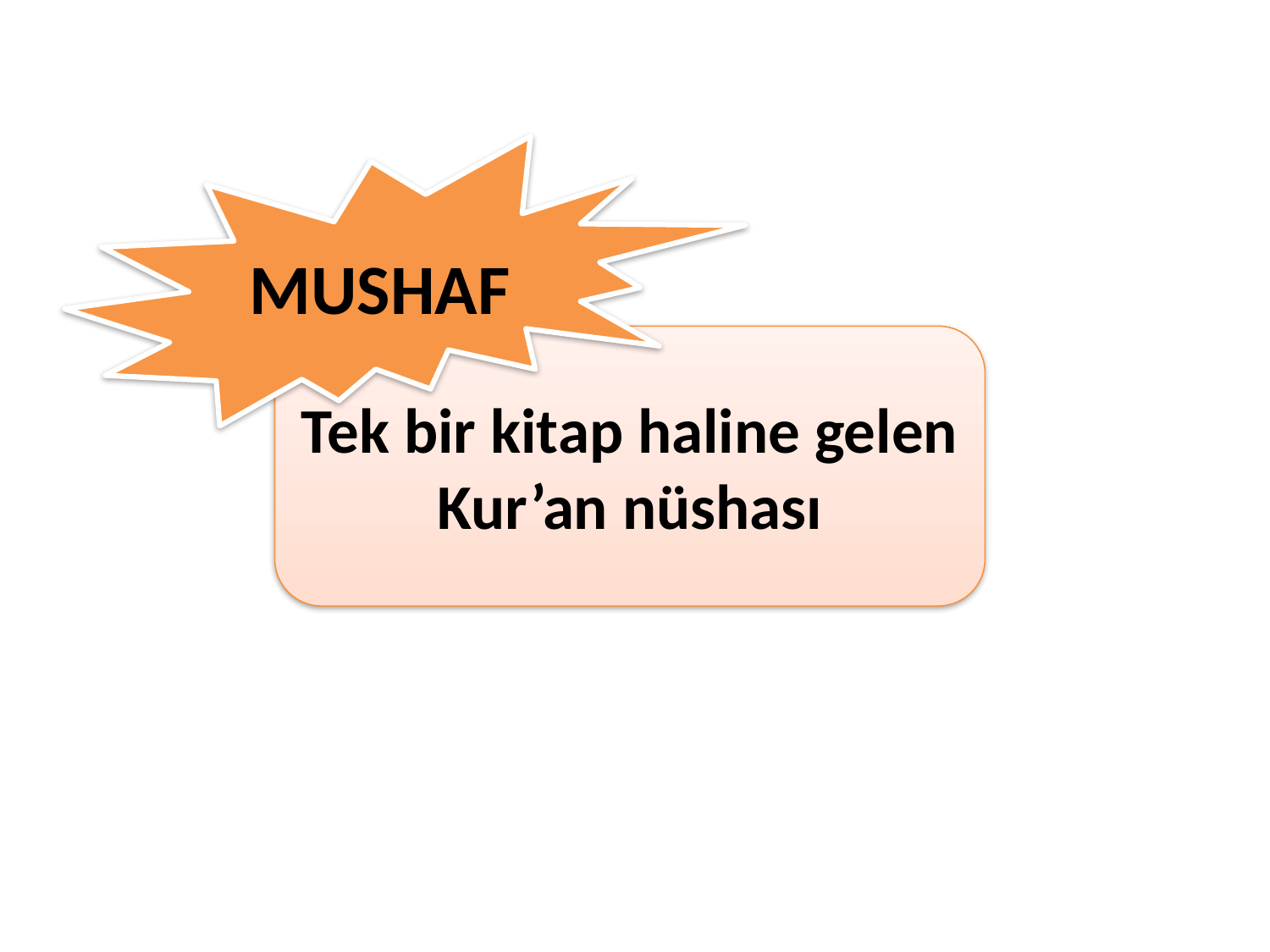

MUSHAF
Tek bir kitap haline gelen Kur’an nüshası